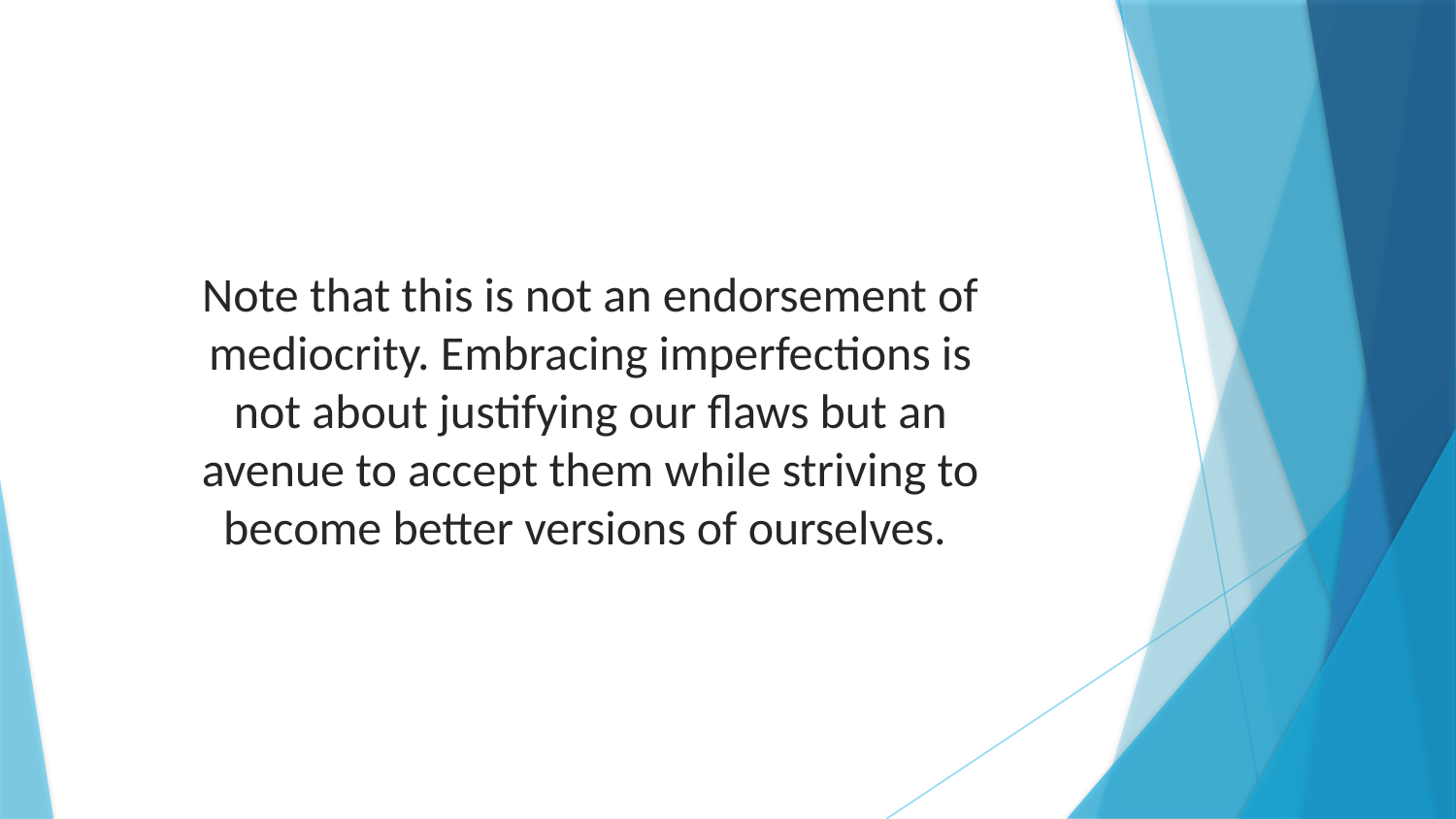

Note that this is not an endorsement of mediocrity. Embracing imperfections is not about justifying our flaws but an avenue to accept them while striving to become better versions of ourselves.